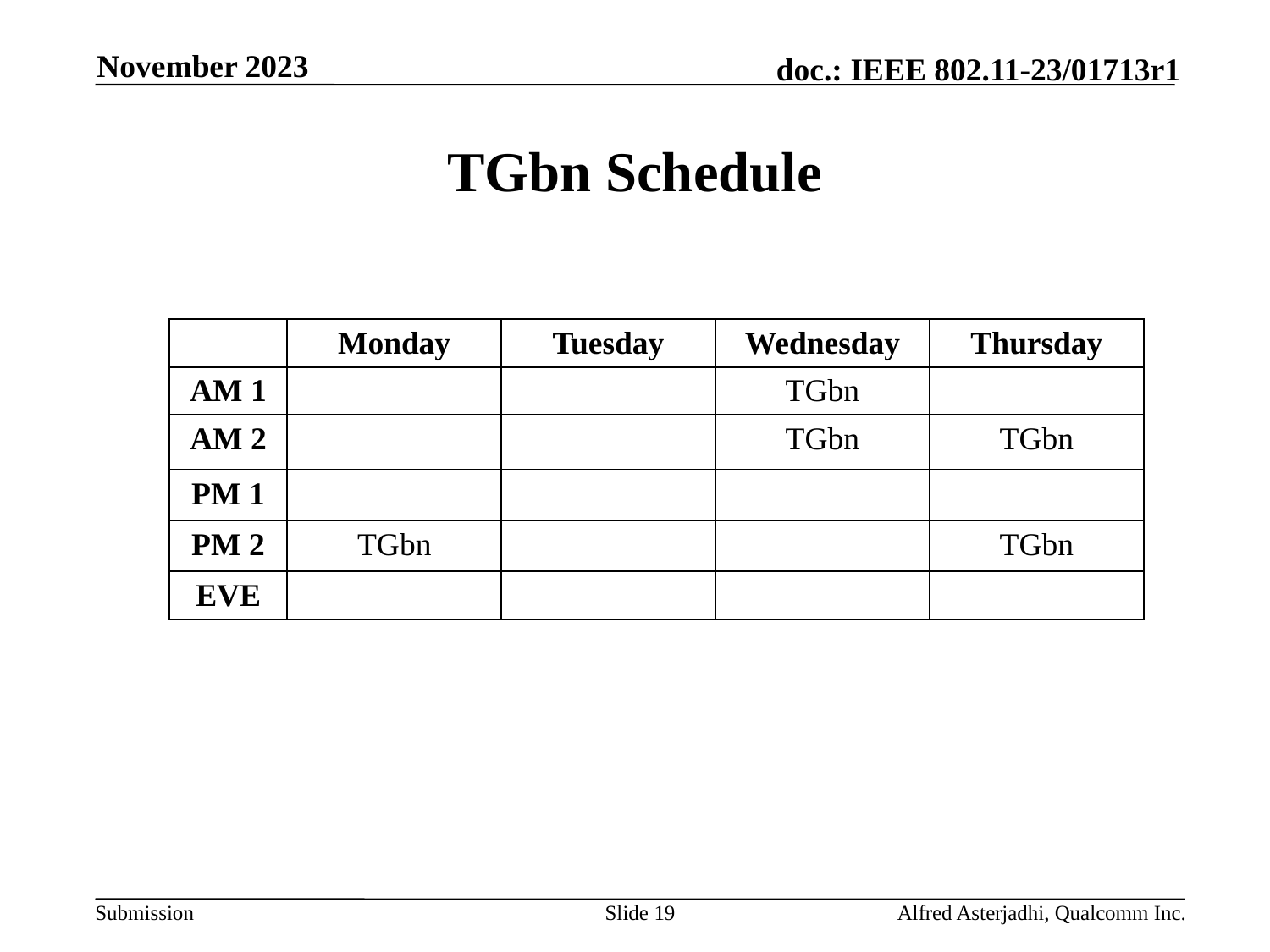

November 2023
# TGbn Schedule
|  | Monday | Tuesday | Wednesday | Thursday |
| --- | --- | --- | --- | --- |
| AM 1 |  |  | TGbn |  |
| AM 2 |  |  | TGbn | TGbn |
| PM 1 |  |  |  |  |
| PM 2 | TGbn |  |  | TGbn |
| EVE |  |  |  |  |
Slide 19
Alfred Asterjadhi, Qualcomm Inc.